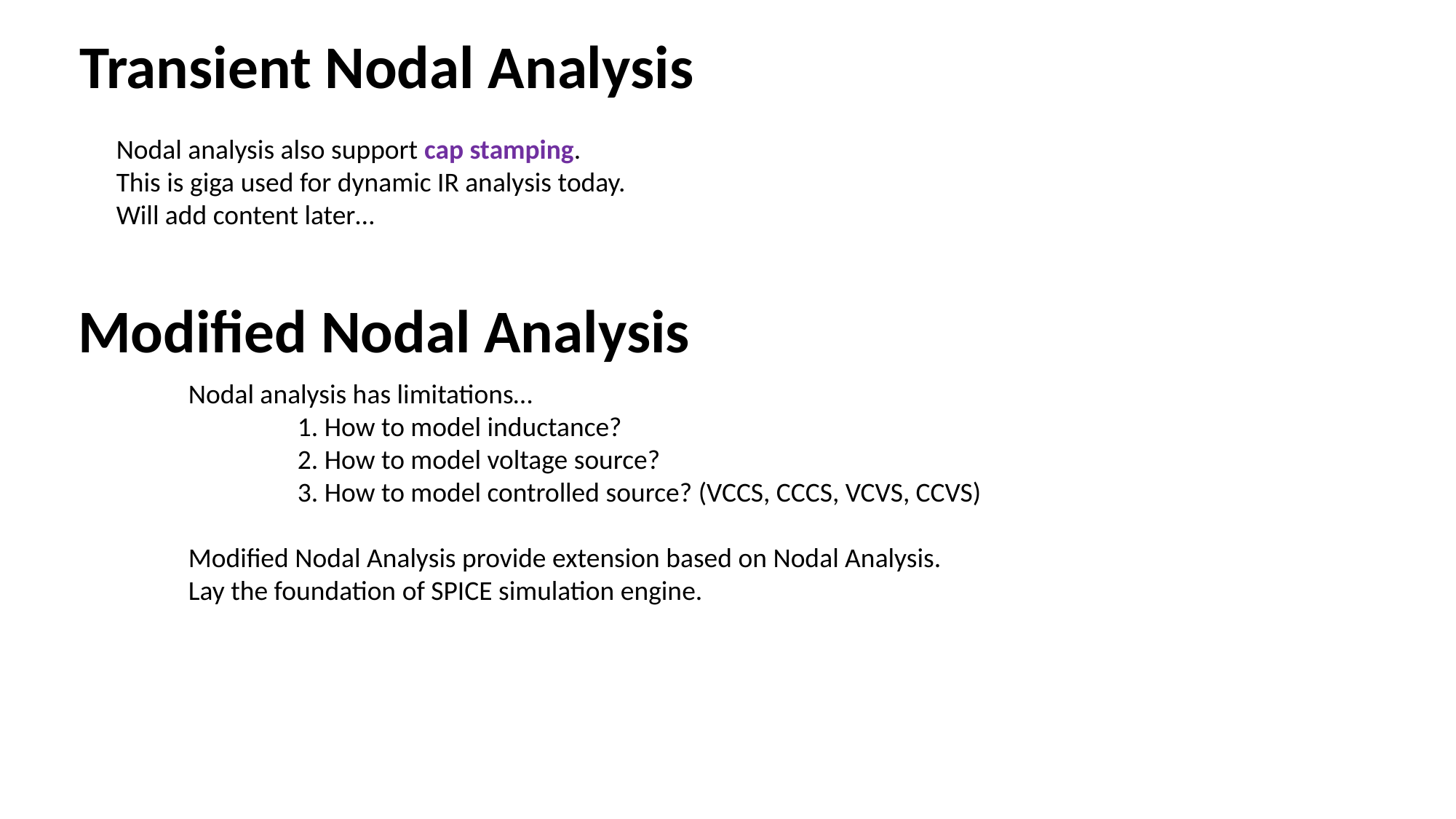

Transient Nodal Analysis
Nodal analysis also support cap stamping.
This is giga used for dynamic IR analysis today.
Will add content later…
Modified Nodal Analysis
Nodal analysis has limitations…
	1. How to model inductance?
	2. How to model voltage source?
	3. How to model controlled source? (VCCS, CCCS, VCVS, CCVS)

Modified Nodal Analysis provide extension based on Nodal Analysis.
Lay the foundation of SPICE simulation engine.